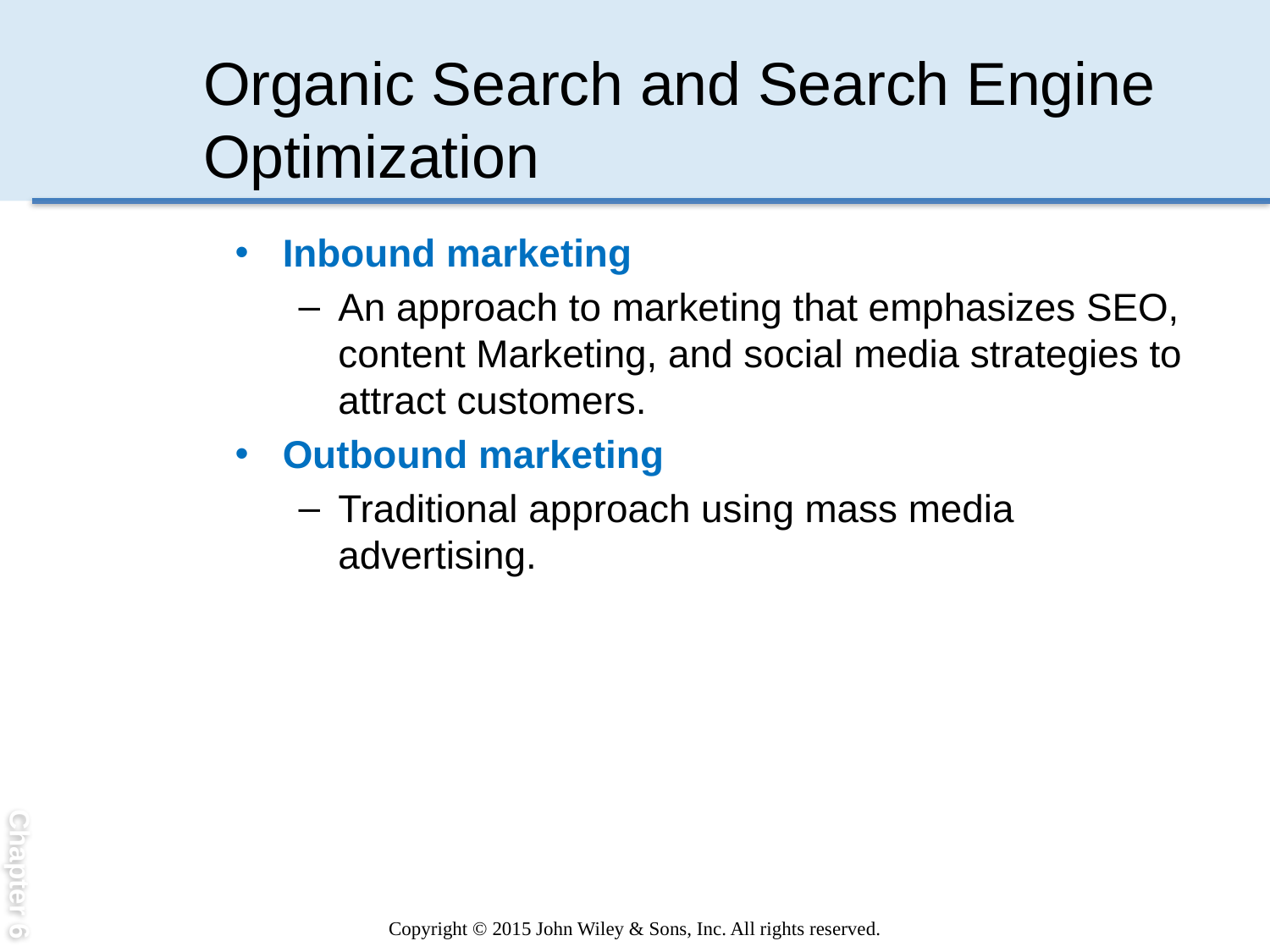

Chapter 6
# Organic Search and Search Engine Optimization
Inbound marketing
An approach to marketing that emphasizes SEO, content Marketing, and social media strategies to attract customers.
Outbound marketing
Traditional approach using mass media advertising.